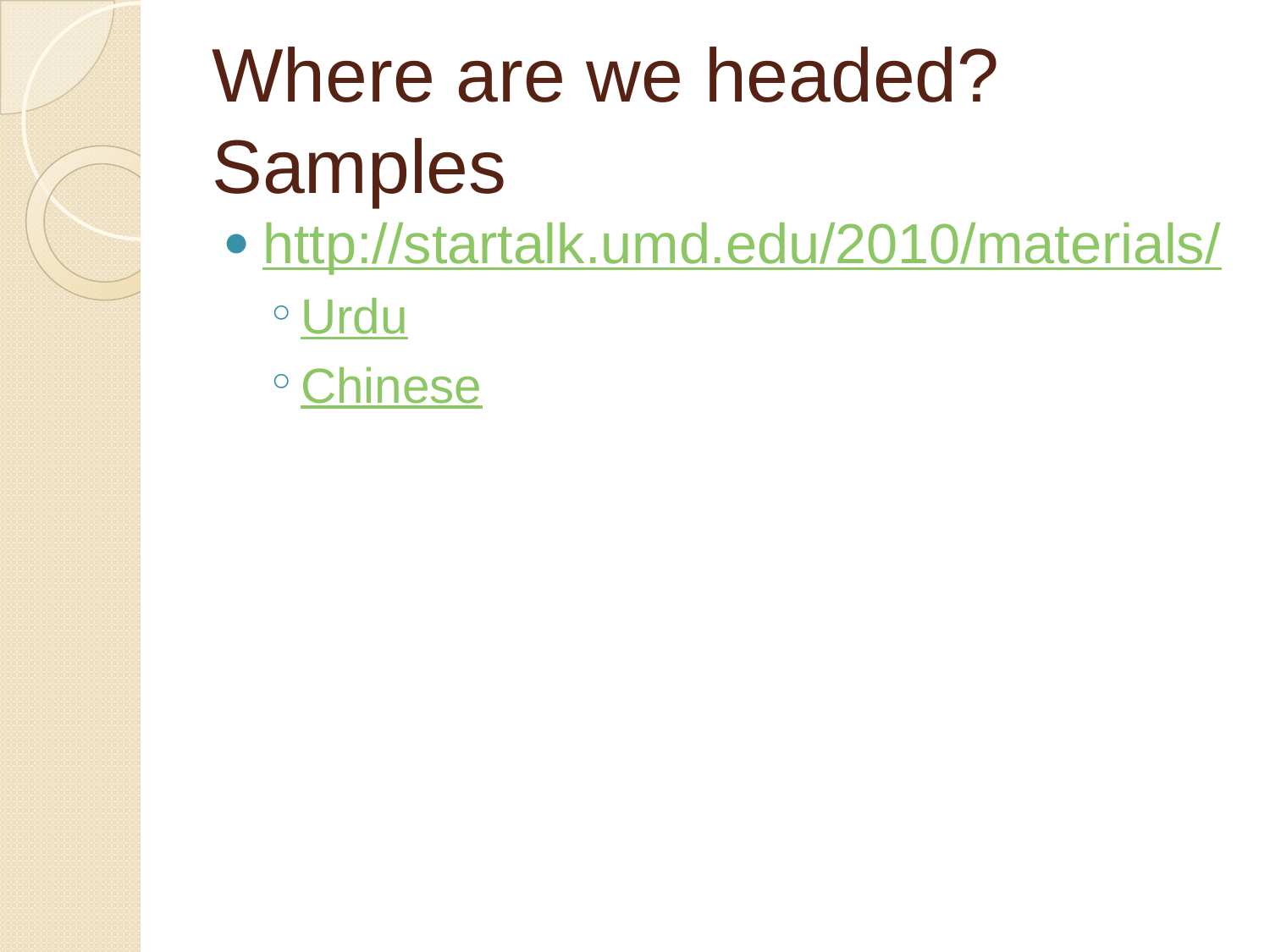

# Where are we headed? Samples
http://startalk.umd.edu/2010/materials/
Urdu
Chinese